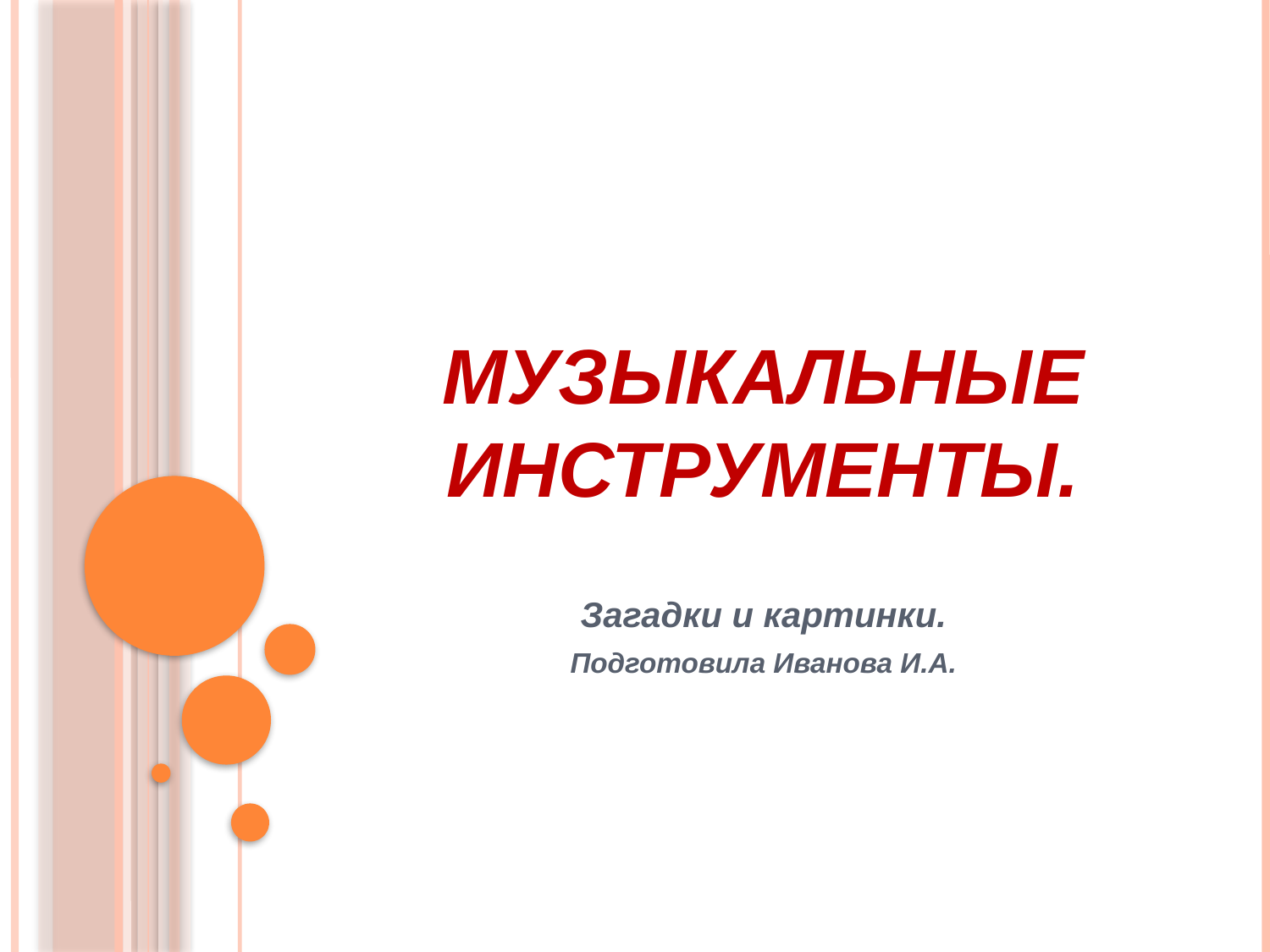

# Музыкальные инструменты.
Загадки и картинки.
Подготовила Иванова И.А.